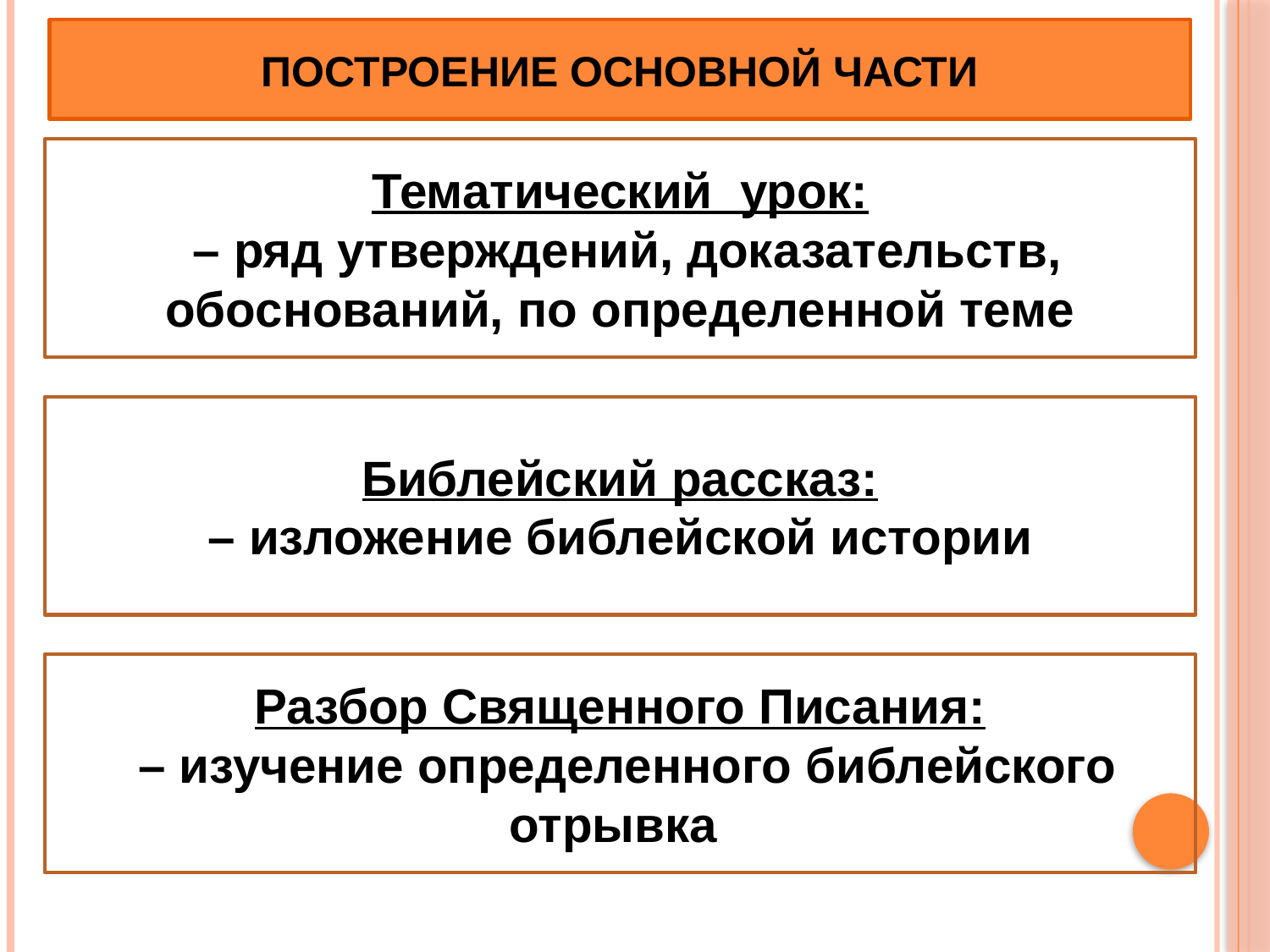

ПОСТРОЕНИЕ ОСНОВНОЙ ЧАСТИ
Тематический  урок:
 – ряд утверждений, доказательств, обоснований, по определенной теме
Библейский рассказ:
 – изложение библейской истории
Разбор Священного Писания:
 – изучение определенного библейского отрывка